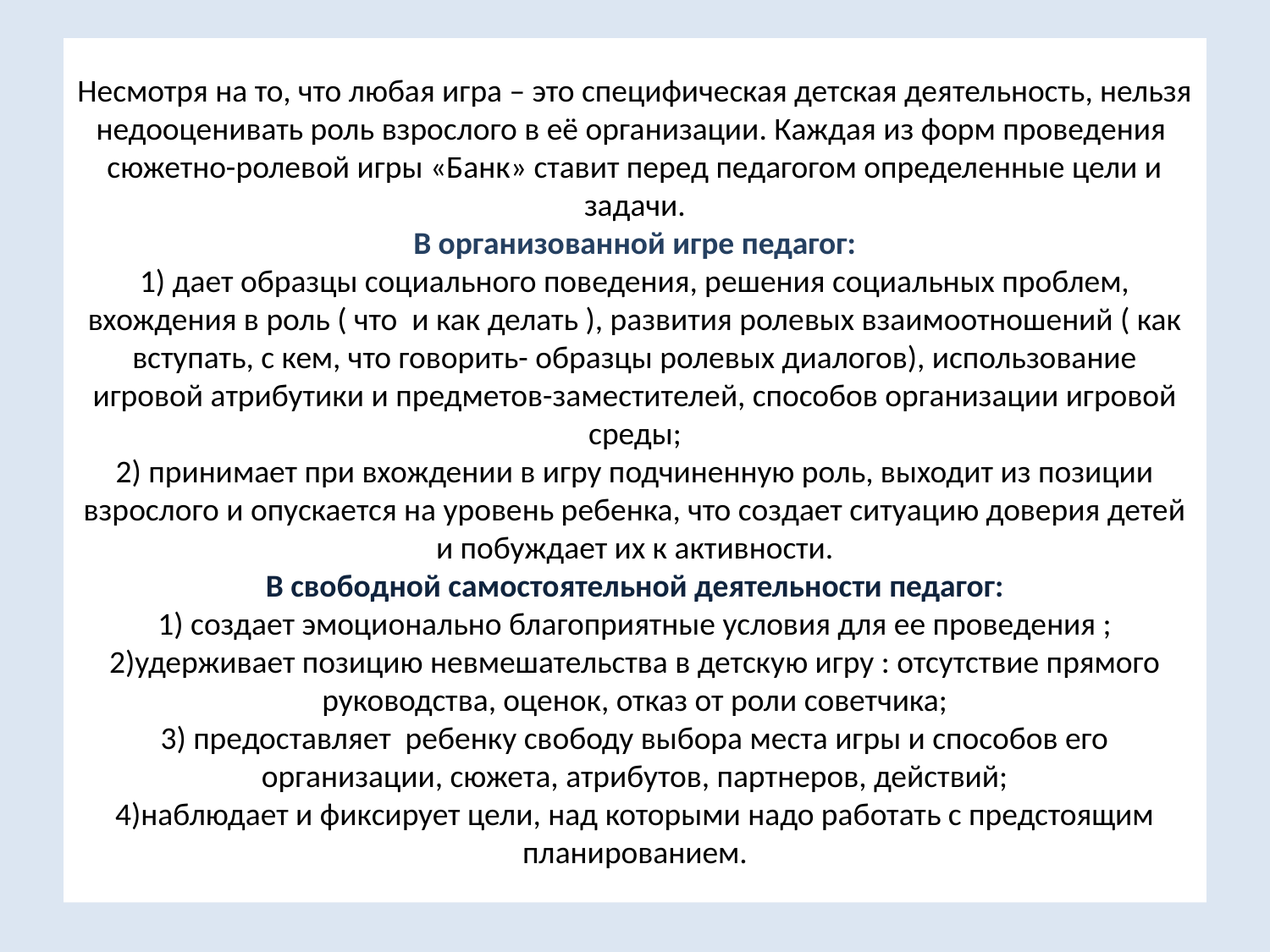

# Несмотря на то, что любая игра – это специфическая детская деятельность, нельзя недооценивать роль взрослого в её организации. Каждая из форм проведения  сюжетно-ролевой игры «Банк» ставит перед педагогом определенные цели и задачи. В организованной игре педагог: 1) дает образцы социального поведения, решения социальных проблем, вхождения в роль ( что  и как делать ), развития ролевых взаимоотношений ( как вступать, с кем, что говорить- образцы ролевых диалогов), использование игровой атрибутики и предметов-заместителей, способов организации игровой среды; 2) принимает при вхождении в игру подчиненную роль, выходит из позиции взрослого и опускается на уровень ребенка, что создает ситуацию доверия детей и побуждает их к активности. В свободной самостоятельной деятельности педагог: 1) создает эмоционально благоприятные условия для ее проведения ; 2)удерживает позицию невмешательства в детскую игру : отсутствие прямого руководства, оценок, отказ от роли советчика; 3) предоставляет  ребенку свободу выбора места игры и способов его организации, сюжета, атрибутов, партнеров, действий; 4)наблюдает и фиксирует цели, над которыми надо работать с предстоящим планированием.